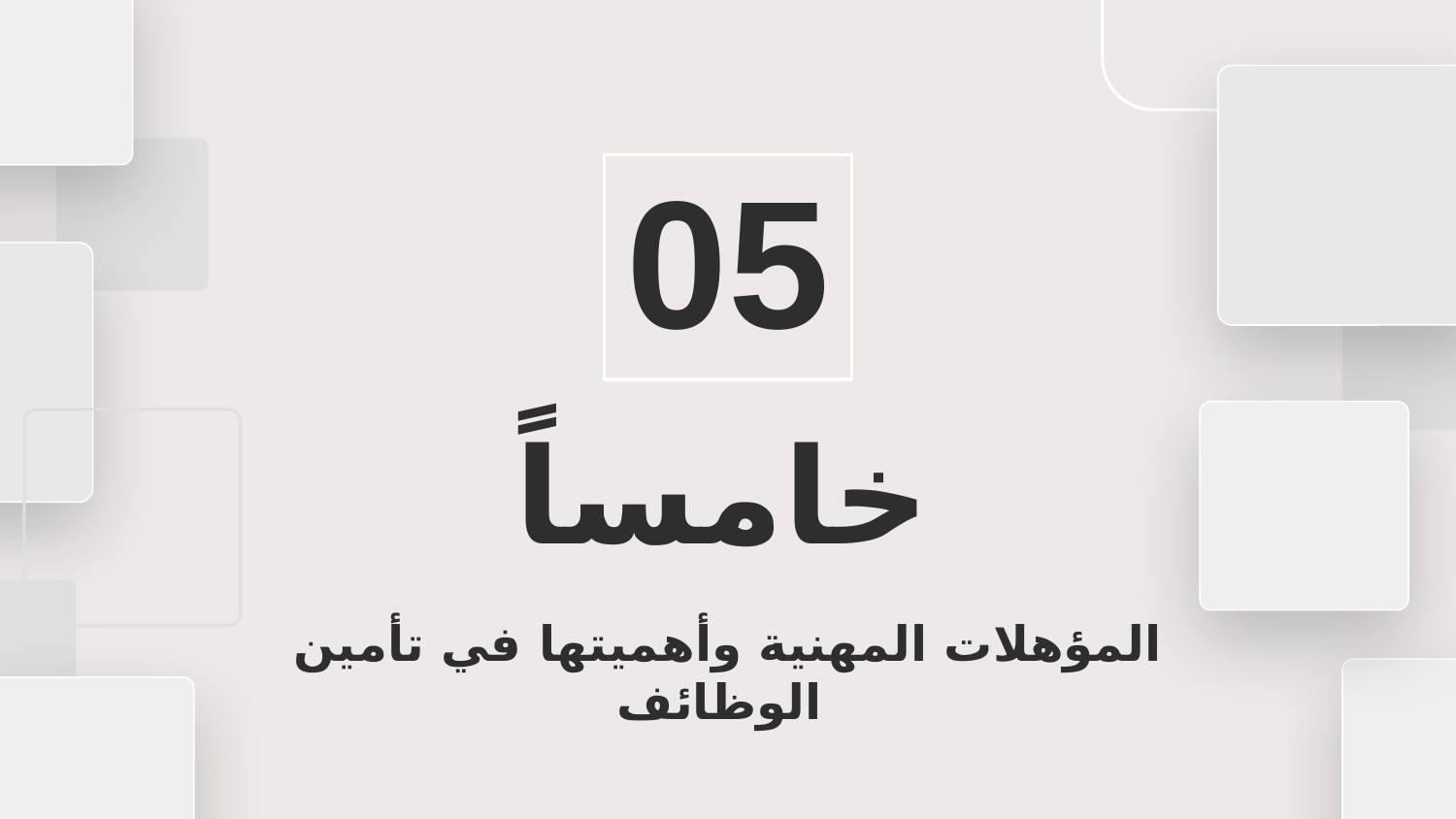

# 05

خامساً
المؤهلات المهنية وأهميتها في تأمين الوظائف